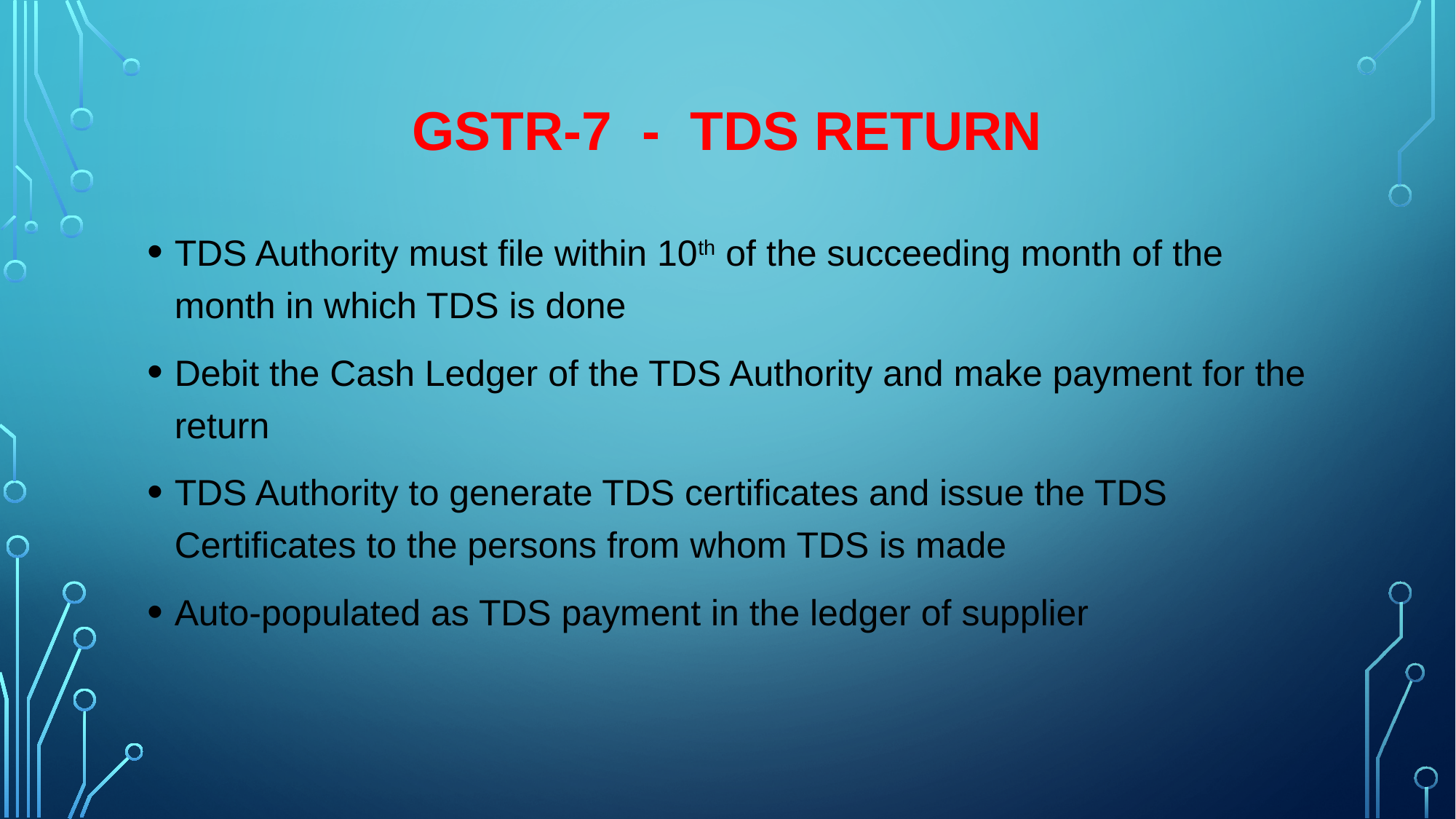

# GSTR-7  -  TDS Return
TDS Authority must file within 10th of the succeeding month of the month in which TDS is done
Debit the Cash Ledger of the TDS Authority and make payment for the return
TDS Authority to generate TDS certificates and issue the TDS Certificates to the persons from whom TDS is made
Auto-populated as TDS payment in the ledger of supplier